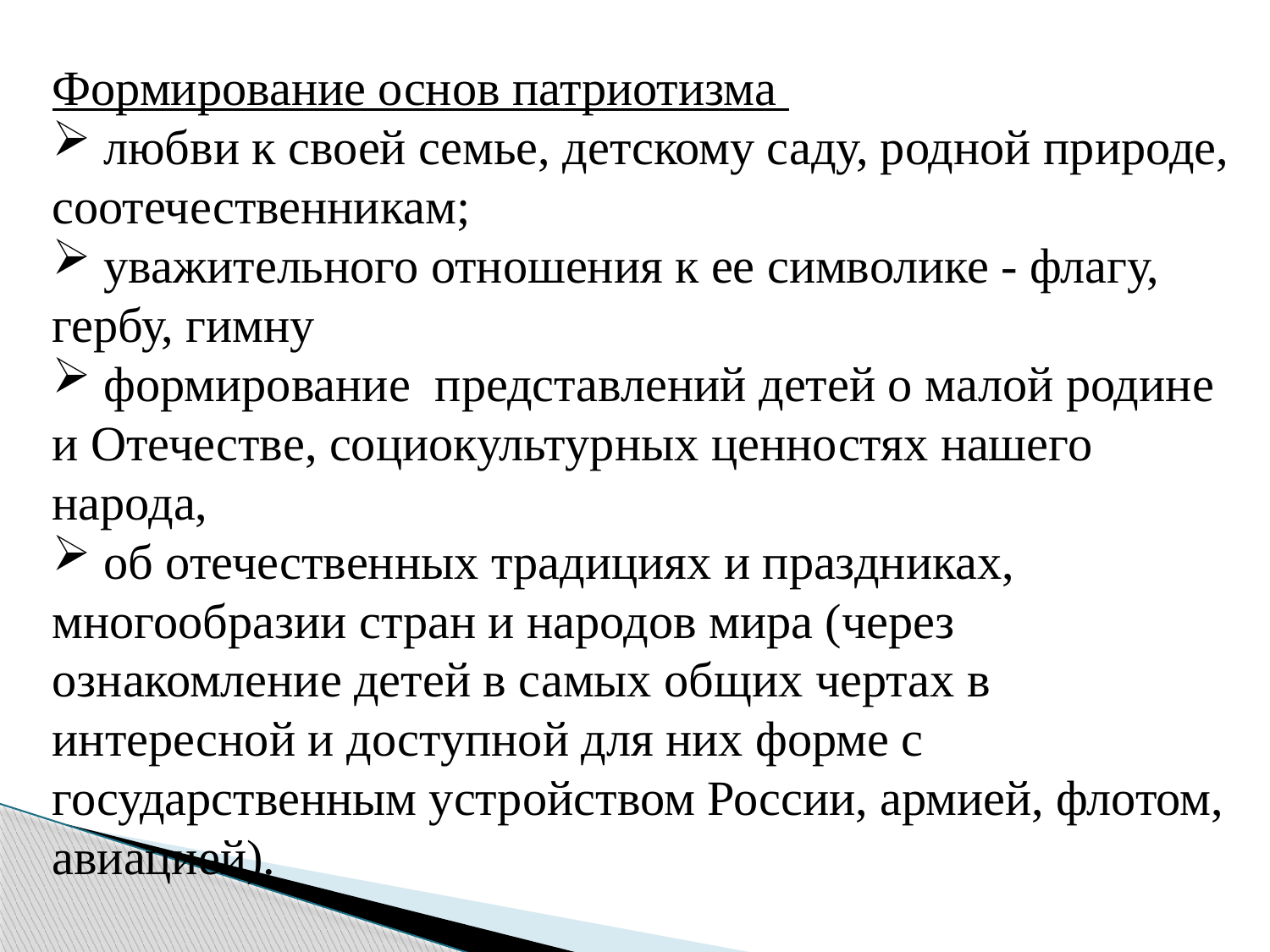

Формирование основ патриотизма
 любви к своей семье, детскому саду, родной природе, соотечественникам;
 уважительного отношения к ее символике - флагу, гербу, гимну
 формирование  представлений детей о малой родине и Отечестве, социокультурных ценностях нашего народа,
 об отечественных традициях и праздниках, многообразии стран и народов мира (через ознакомление детей в самых общих чертах в интересной и доступной для них форме с государственным устройством России, армией, флотом, авиацией).